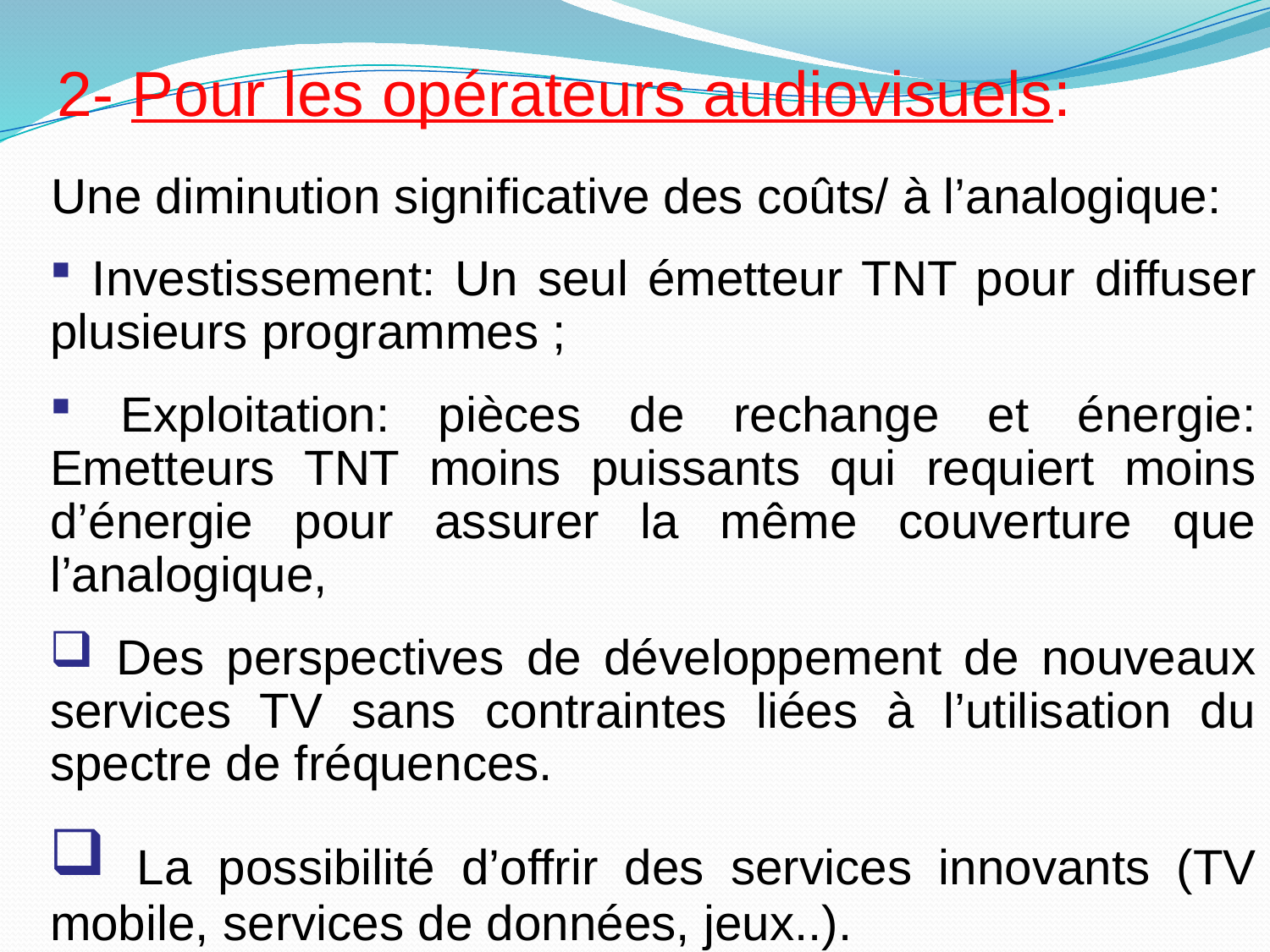

2- Pour les opérateurs audiovisuels:

Une diminution significative des coûts/ à l’analogique:
 Investissement: Un seul émetteur TNT pour diffuser plusieurs programmes ;
 Exploitation: pièces de rechange et énergie: Emetteurs TNT moins puissants qui requiert moins d’énergie pour assurer la même couverture que l’analogique,
 Des perspectives de développement de nouveaux services TV sans contraintes liées à l’utilisation du spectre de fréquences.
 La possibilité d’offrir des services innovants (TV mobile, services de données, jeux..).